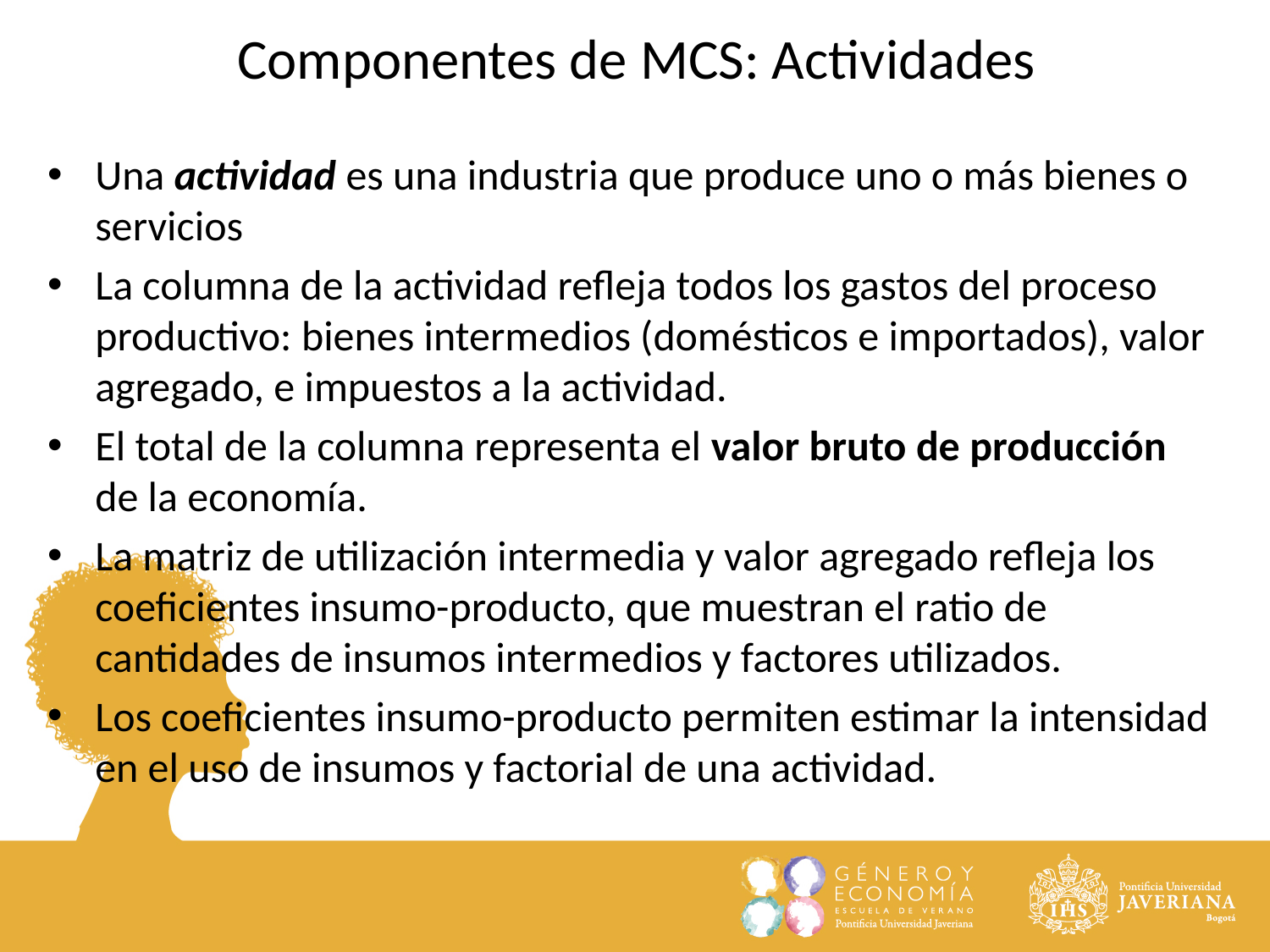

Componentes de MCS: Actividades
Una actividad es una industria que produce uno o más bienes o servicios
La columna de la actividad refleja todos los gastos del proceso productivo: bienes intermedios (domésticos e importados), valor agregado, e impuestos a la actividad.
El total de la columna representa el valor bruto de producción de la economía.
La matriz de utilización intermedia y valor agregado refleja los coeficientes insumo-producto, que muestran el ratio de cantidades de insumos intermedios y factores utilizados.
Los coeficientes insumo-producto permiten estimar la intensidad en el uso de insumos y factorial de una actividad.